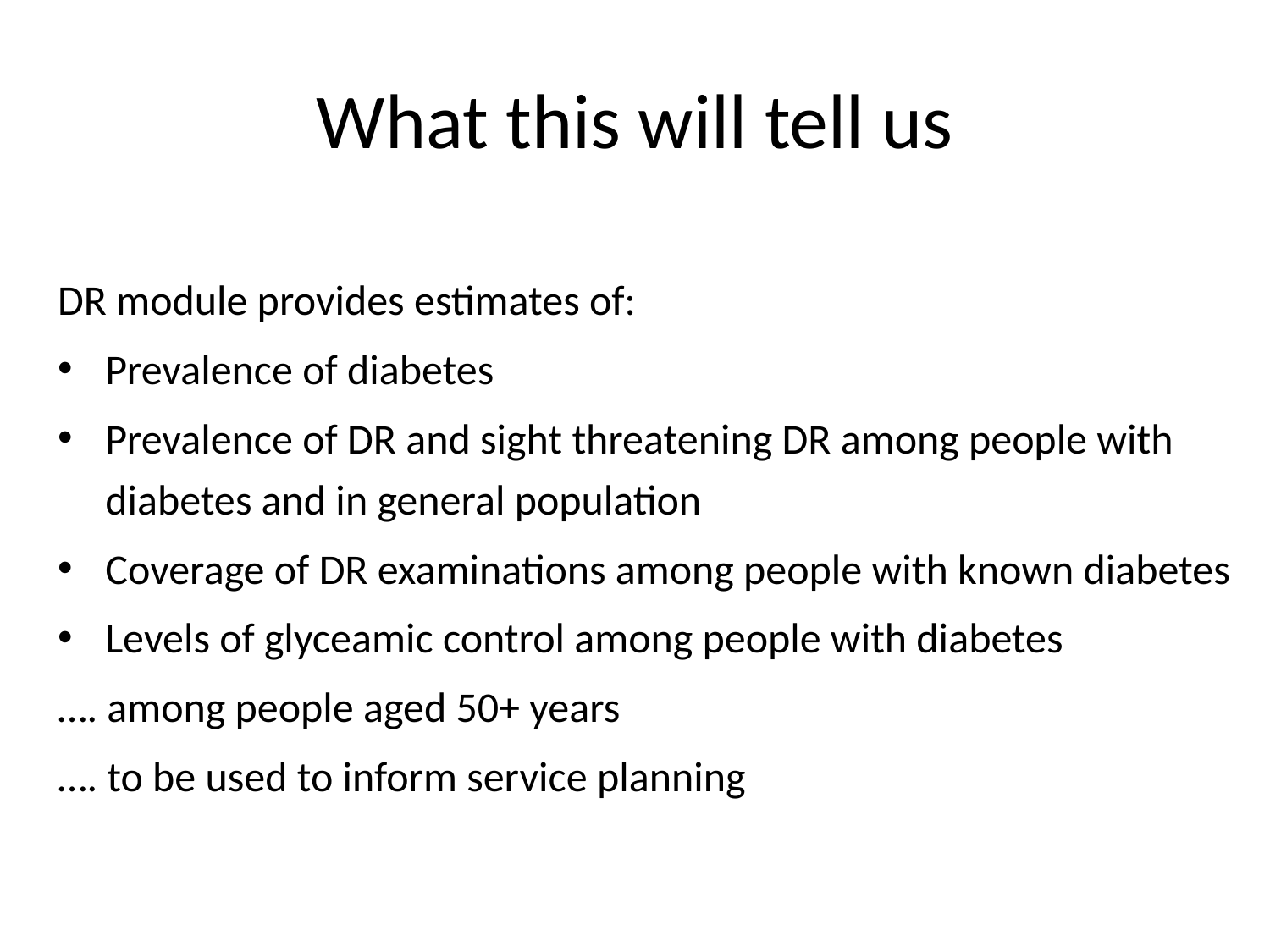

# What this will tell us
DR module provides estimates of:
Prevalence of diabetes
Prevalence of DR and sight threatening DR among people with diabetes and in general population
Coverage of DR examinations among people with known diabetes
Levels of glyceamic control among people with diabetes
…. among people aged 50+ years
…. to be used to inform service planning